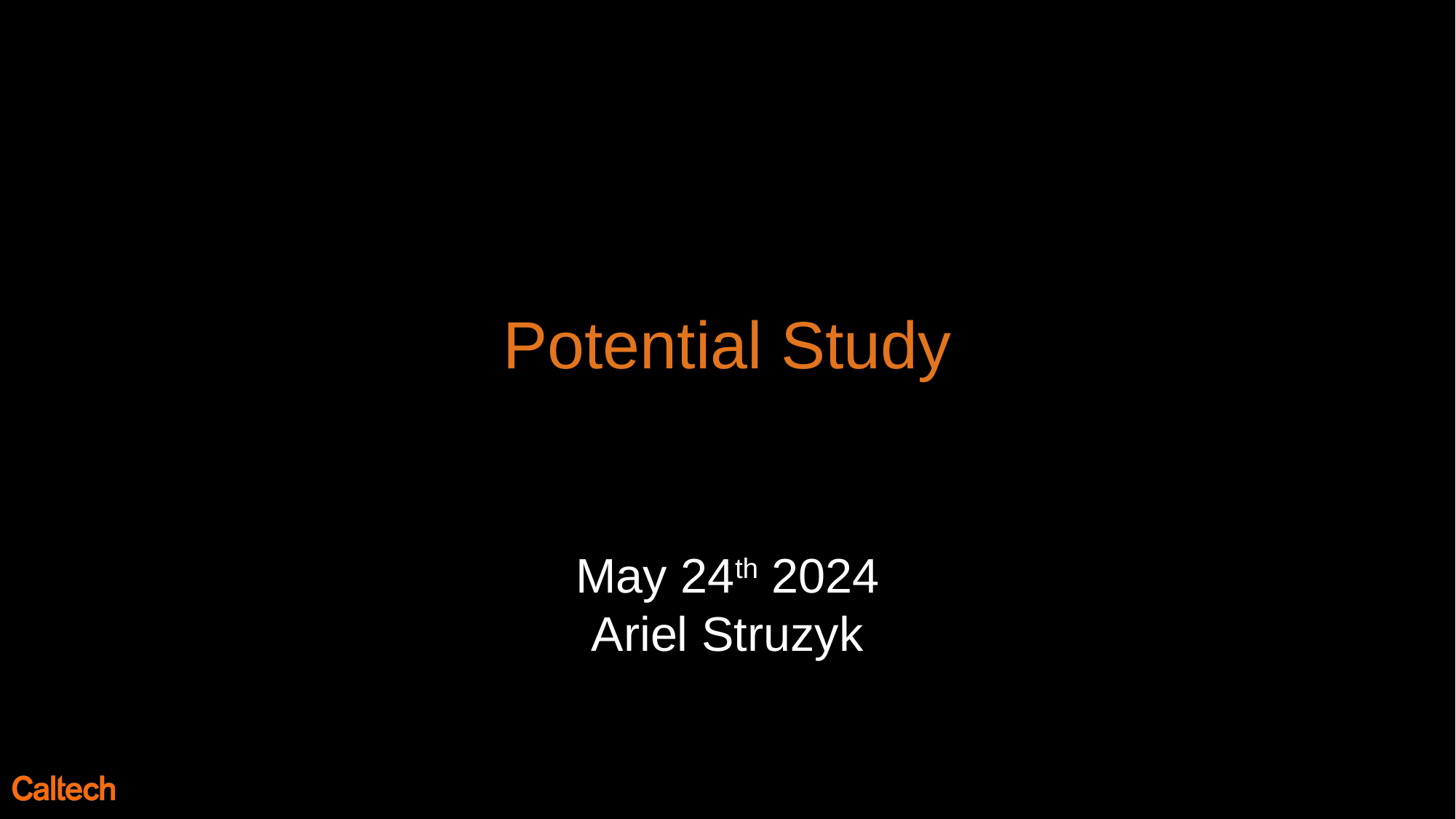

# Potential Study
May 24th 2024
Ariel Struzyk